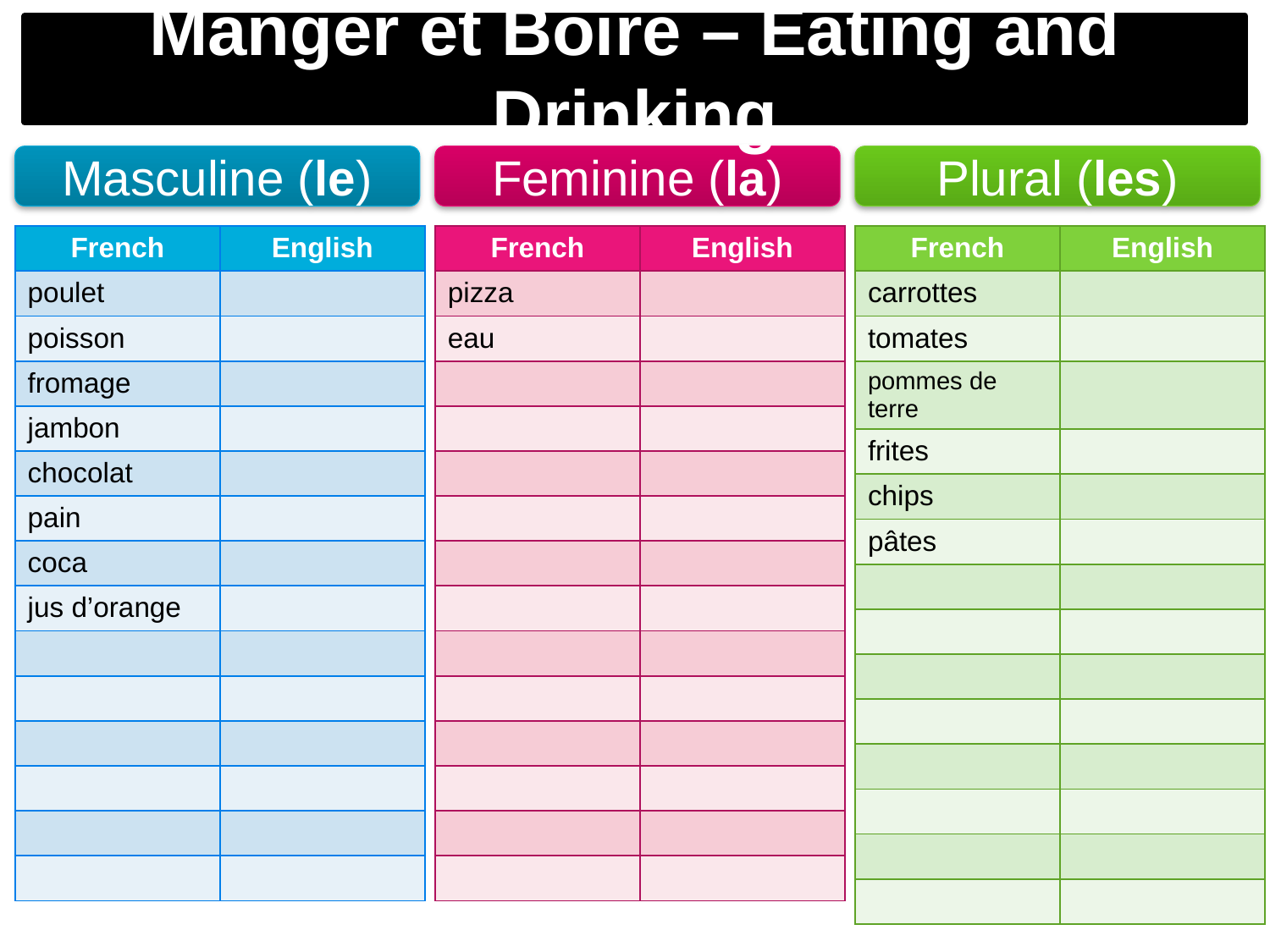

Manger et Boire – Eating and Drinking
Masculine (le)
Feminine (la)
Plural (les)
| French | English |
| --- | --- |
| poulet |  |
| poisson |  |
| fromage |  |
| jambon |  |
| chocolat |  |
| pain |  |
| coca |  |
| jus d’orange |  |
|  |  |
|  |  |
|  |  |
|  |  |
|  |  |
|  |  |
| French | English |
| --- | --- |
| pizza |  |
| eau |  |
|  |  |
|  |  |
|  |  |
|  |  |
|  |  |
|  |  |
|  |  |
|  |  |
|  |  |
|  |  |
|  |  |
|  |  |
| French | English |
| --- | --- |
| carrottes |  |
| tomates |  |
| pommes de terre |  |
| frites |  |
| chips |  |
| pâtes |  |
|  |  |
|  |  |
|  |  |
|  |  |
|  |  |
|  |  |
|  |  |
|  |  |